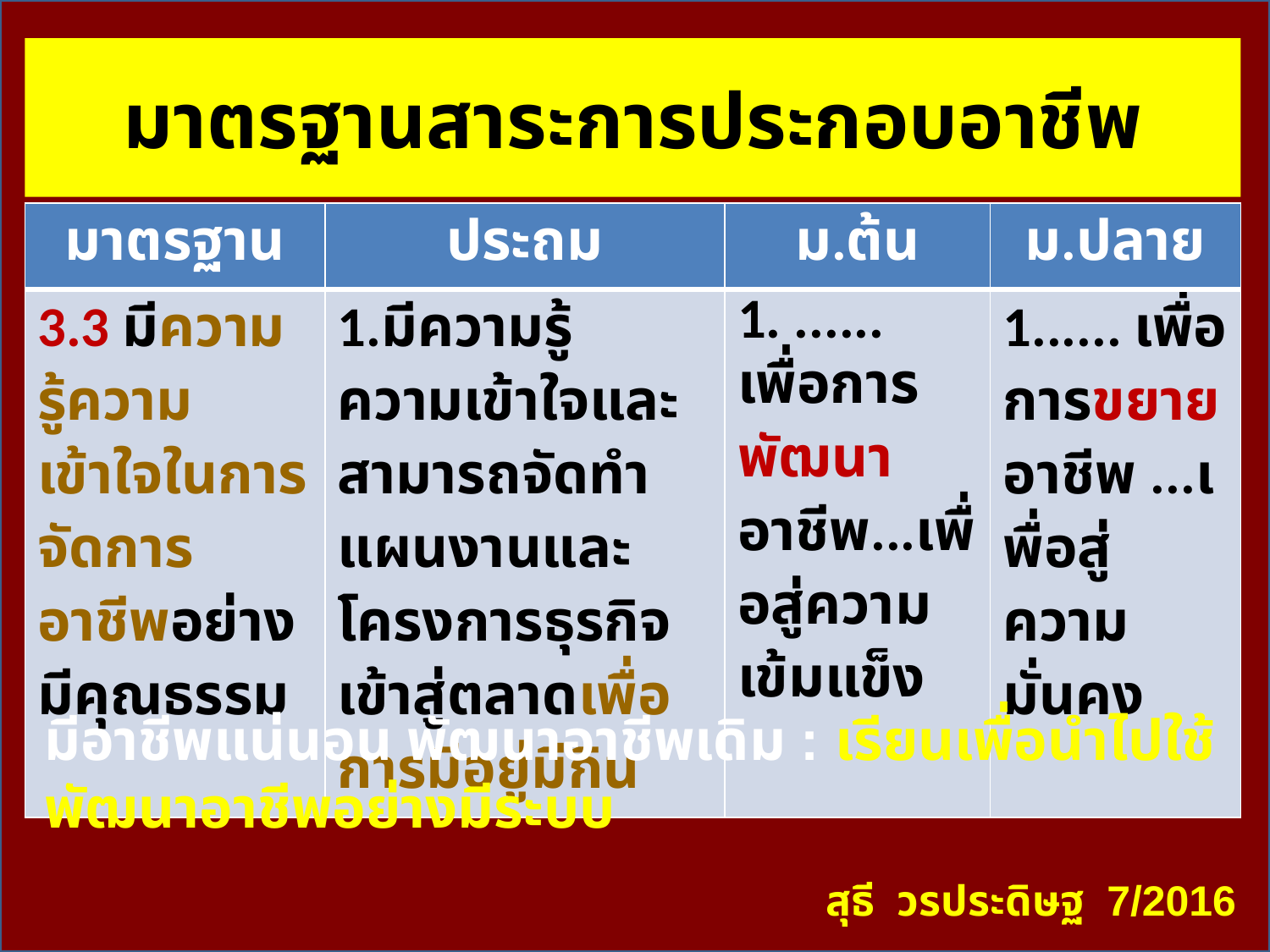

มาตรฐานสาระการประกอบอาชีพ
| มาตรฐาน | ประถม | ม.ต้น | ม.ปลาย |
| --- | --- | --- | --- |
| 3.3 มีความรู้ความเข้าใจในการจัดการอาชีพอย่างมีคุณธรรม | 1.มีความรู้ ความเข้าใจและสามารถจัดทำแผนงานและโครงการธุรกิจเข้าสู่ตลาดเพื่อการมีอยู่มีกิน | 1. ...... เพื่อการพัฒนาอาชีพ...เพื่อสู่ความเข้มแข็ง | 1...... เพื่อการขยายอาชีพ ...เพื่อสู่ความมั่นคง |
มีอาชีพแน่นอน พัฒนาอาชีพเดิม : เรียนเพื่อนำไปใช้พัฒนาอาชีพอย่างมีระบบ
สุธี  วรประดิษฐ  7/2016